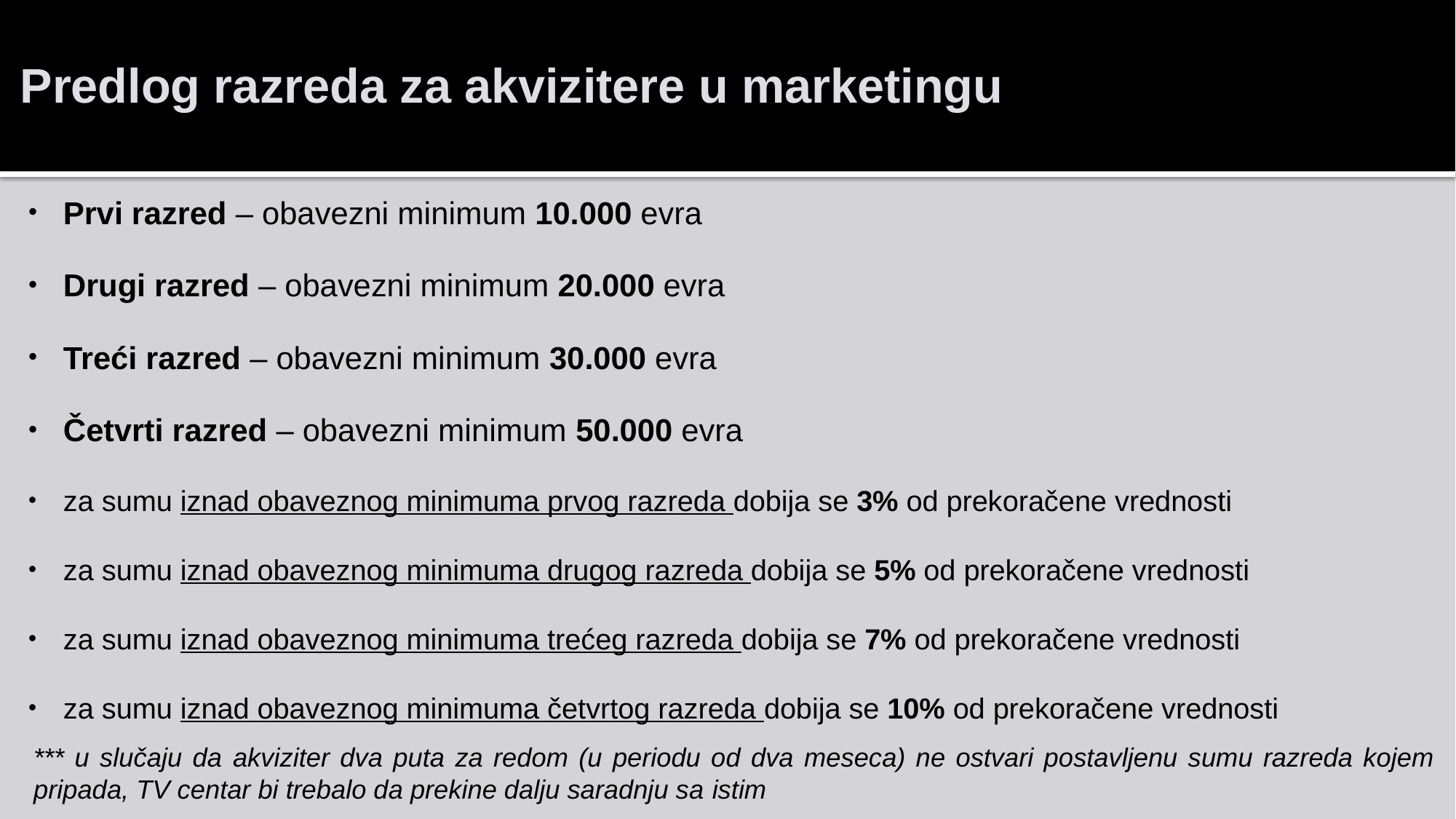

# Predlog razreda za akvizitere u marketingu
Prvi razred – obavezni minimum 10.000 evra

Drugi razred – obavezni minimum 20.000 evra

Treći razred – obavezni minimum 30.000 evra

Četvrti razred – obavezni minimum 50.000 evra

za sumu iznad obaveznog minimuma prvog razreda dobija se 3% od prekoračene vrednosti

za sumu iznad obaveznog minimuma drugog razreda dobija se 5% od prekoračene vrednosti

za sumu iznad obaveznog minimuma trećeg razreda dobija se 7% od prekoračene vrednosti

za sumu iznad obaveznog minimuma četvrtog razreda dobija se 10% od prekoračene vrednosti

*** u slučaju da akviziter dva puta za redom (u periodu od dva meseca) ne ostvari postavljenu sumu razreda kojem pripada, TV centar bi trebalo da prekine dalju saradnju sa istim